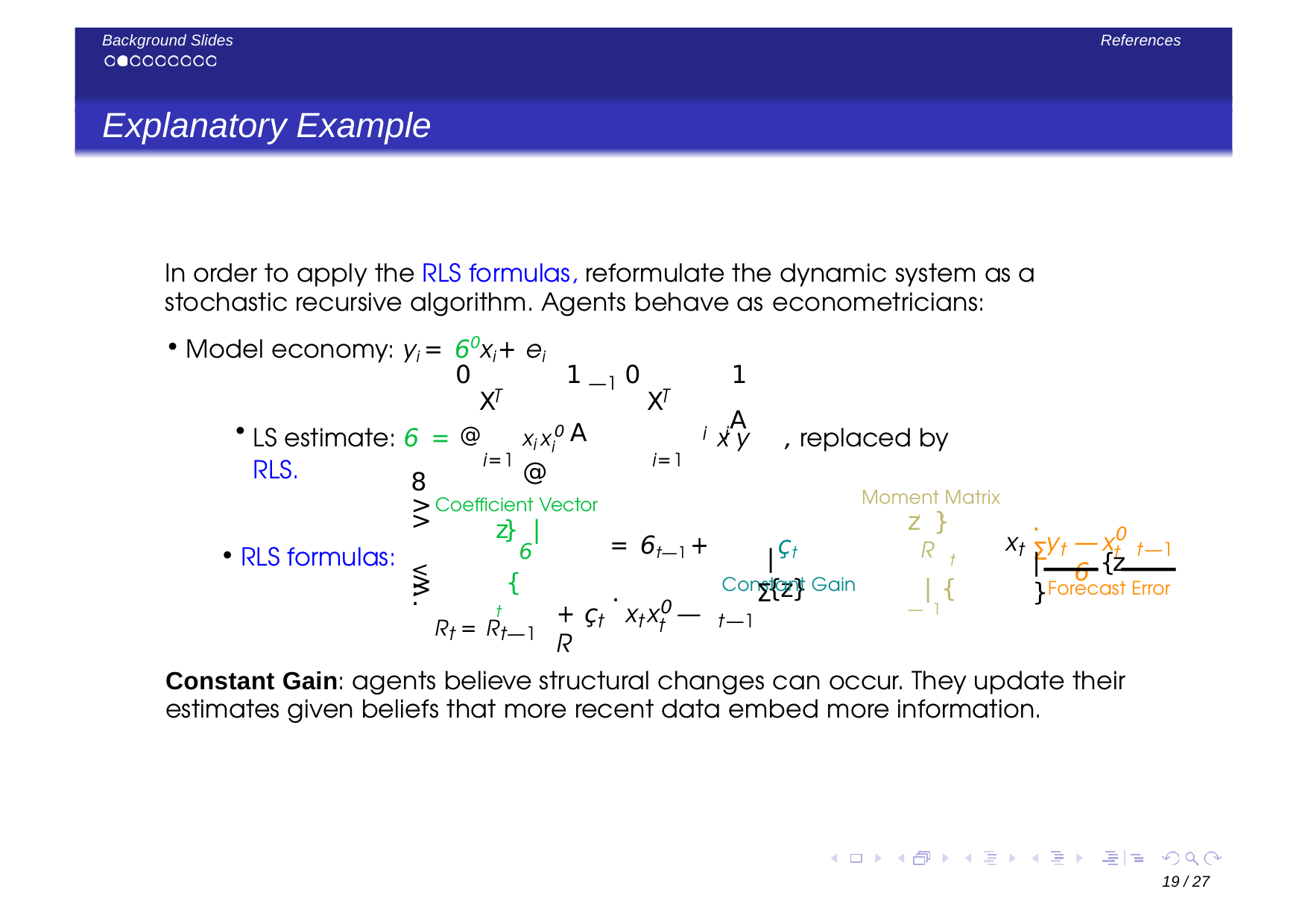

Background Slides
References

# Explanatory Example

In order to apply the RLS formulas, reformulate the dynamic system as a  stochastic recursive algorithm. Agents behave as econometricians:
Model economy: yi = 60xi + ei
0	1	0	1
—1
T
T
X
X
xi xi0 A	@
A
LS estimate: 6  = @	x y	, replaced by RLS.
i	i
i=1	i=1
8
Moment Matrix
>
zR}t—|1{
Coefficient Vector
z}6|t {
><
.	Σ

0
= 6t—1 +
çt
x	y
— x 6
t	t
t—1
t
RLS formulas:
|{z}
|	{z	}
>

>
Constant Gain
Forecast Error
.
Σ
:
0
+ ç	x x	— R
Rt = Rt—1
t	t
t—1
t
Constant Gain: agents believe structural changes can occur. They update their  estimates given beliefs that more recent data embed more information.
19 / 27